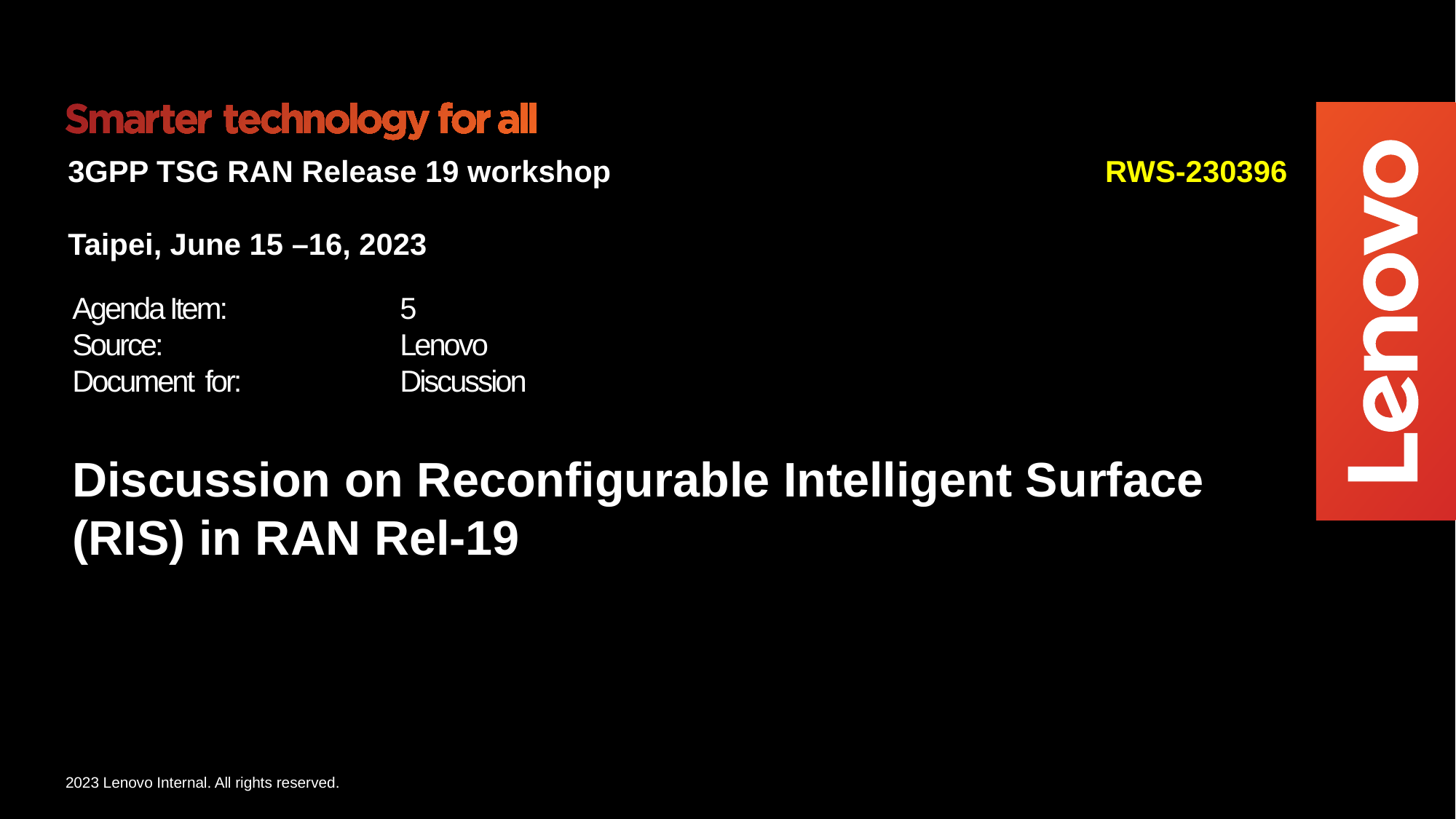

3GPP TSG RAN Release 19 workshop                                                           RWS-230396
Taipei, June 15 –16, 2023
Agenda Item:		5
Source:			Lenovo
Document  for:		Discussion
# Discussion on Reconfigurable Intelligent Surface (RIS) in RAN Rel-19